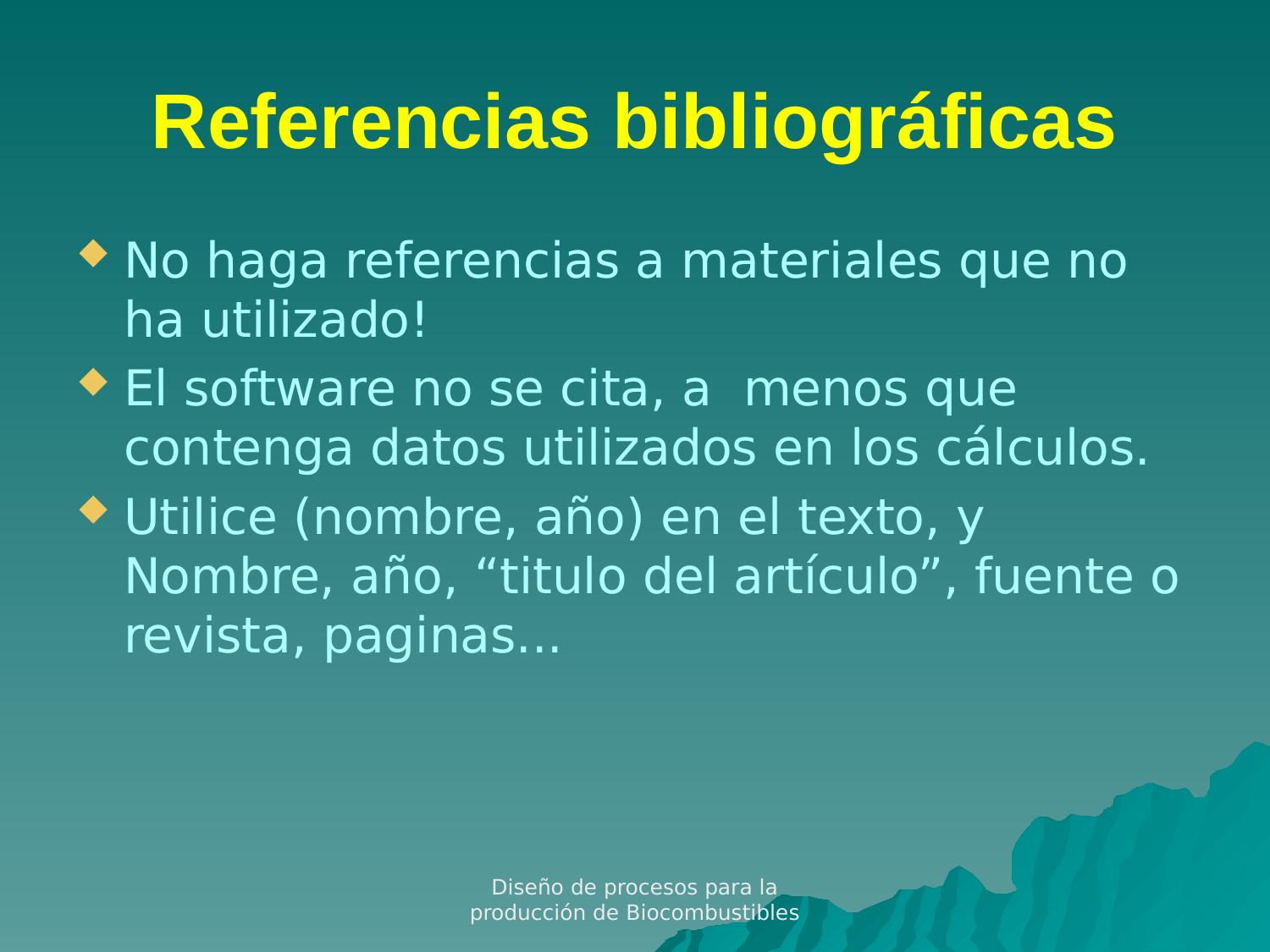

# Referencias bibliográficas
No haga referencias a materiales que no ha utilizado!
El software no se cita, a  menos que contenga datos utilizados en los cálculos.
Utilice (nombre, año) en el texto, y Nombre, año, “titulo del artículo”, fuente o revista, paginas...
Diseño de procesos para la producción de Biocombustibles